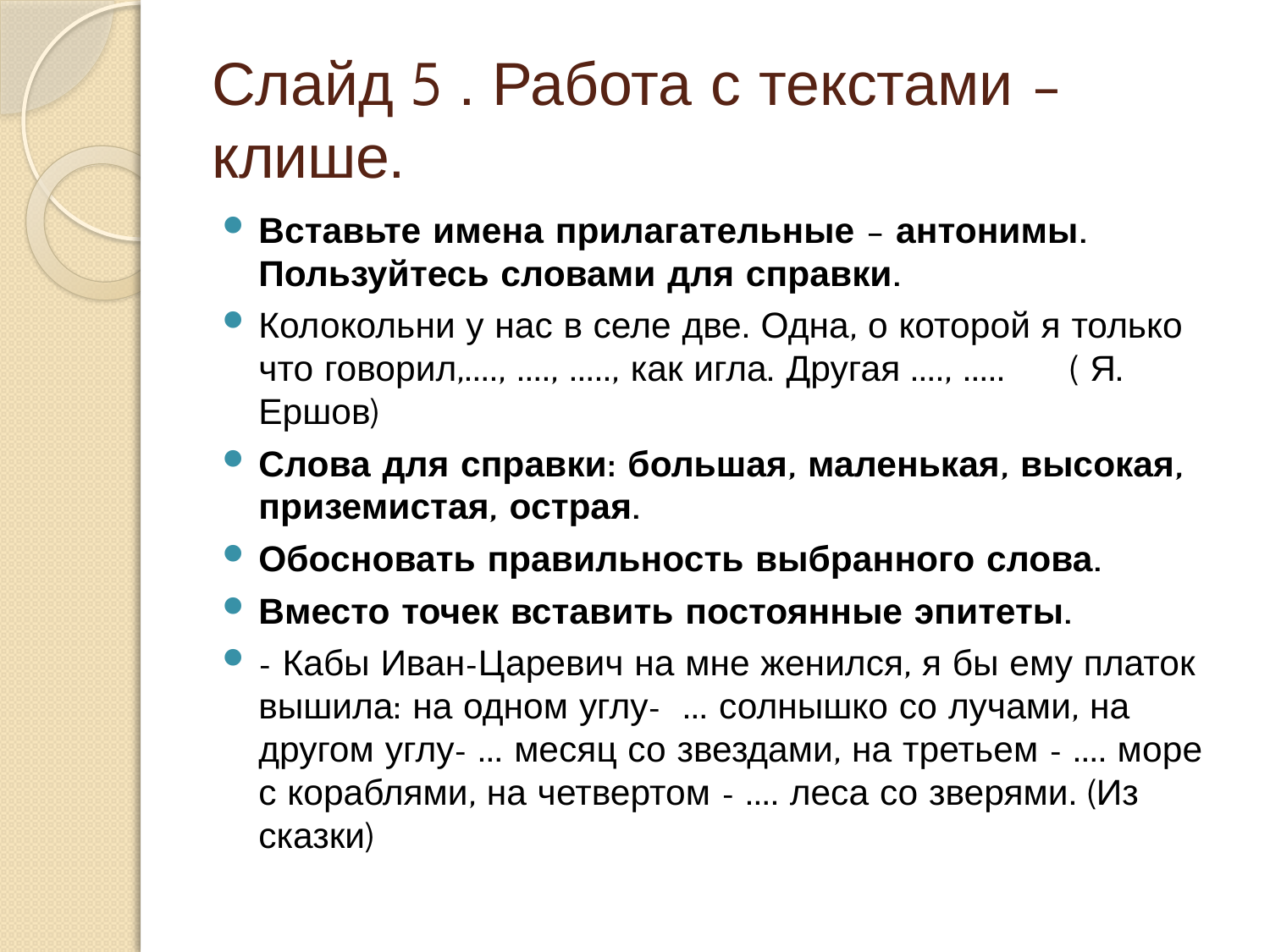

# Слайд 5 . Работа с текстами – клише.
Вставьте имена прилагательные – антонимы. Пользуйтесь словами для справки.
Колокольни у нас в селе две. Одна, о которой я только что говорил,…., …., ….., как игла. Другая …., …..      ( Я. Ершов)
Слова для справки: большая, маленькая, высокая, приземистая, острая.
Обосновать правильность выбранного слова.
Вместо точек вставить постоянные эпитеты.
- Кабы Иван-Царевич на мне женился, я бы ему платок вышила: на одном углу-  … солнышко со лучами, на другом углу- … месяц со звездами, на третьем - …. море с кораблями, на четвертом - …. леса со зверями. (Из сказки)